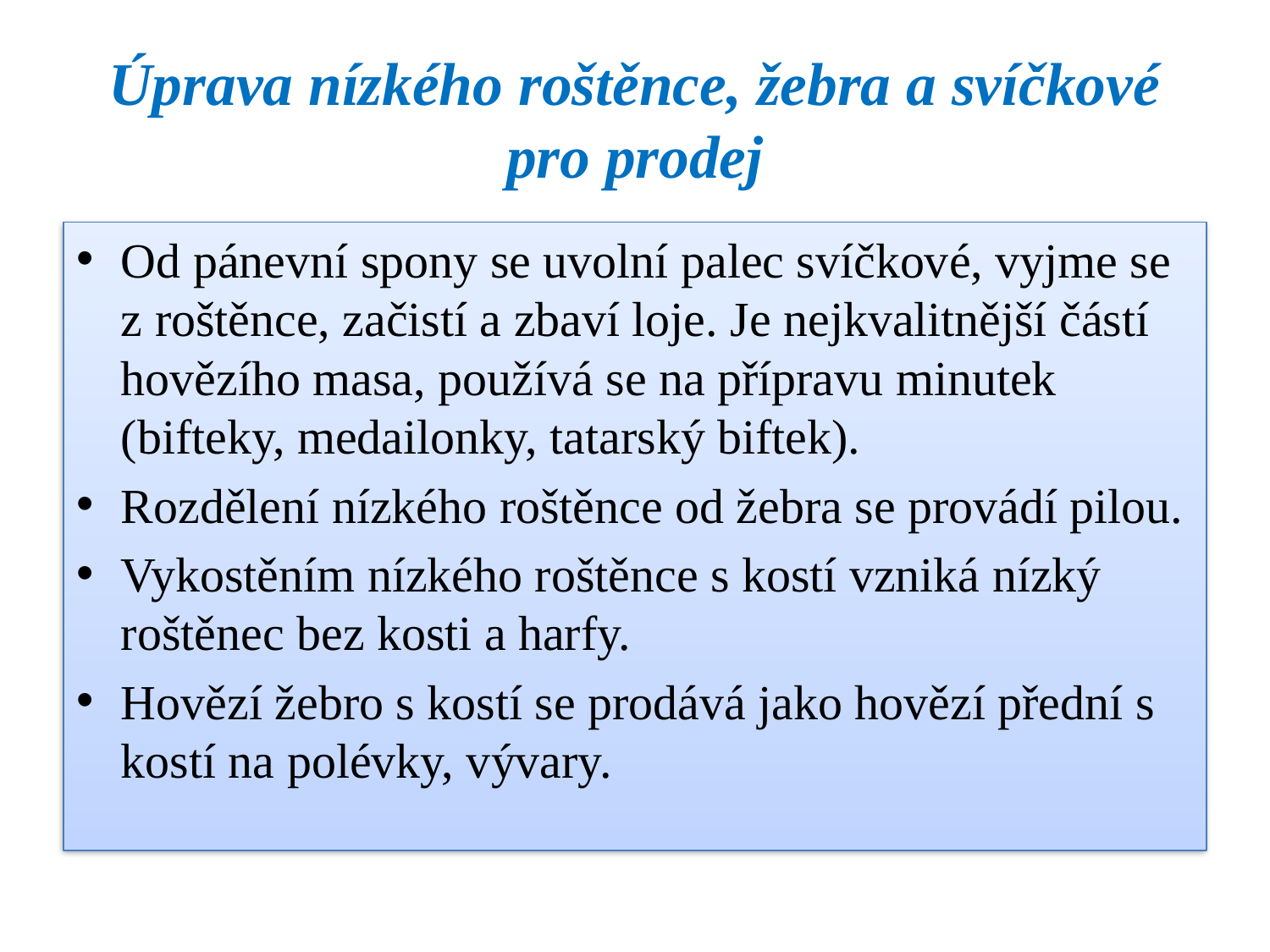

# Úprava nízkého roštěnce, žebra a svíčkové pro prodej
Od pánevní spony se uvolní palec svíčkové, vyjme se z roštěnce, začistí a zbaví loje. Je nejkvalitnější částí hovězího masa, používá se na přípravu minutek (bifteky, medailonky, tatarský biftek).
Rozdělení nízkého roštěnce od žebra se provádí pilou.
Vykostěním nízkého roštěnce s kostí vzniká nízký roštěnec bez kosti a harfy.
Hovězí žebro s kostí se prodává jako hovězí přední s kostí na polévky, vývary.